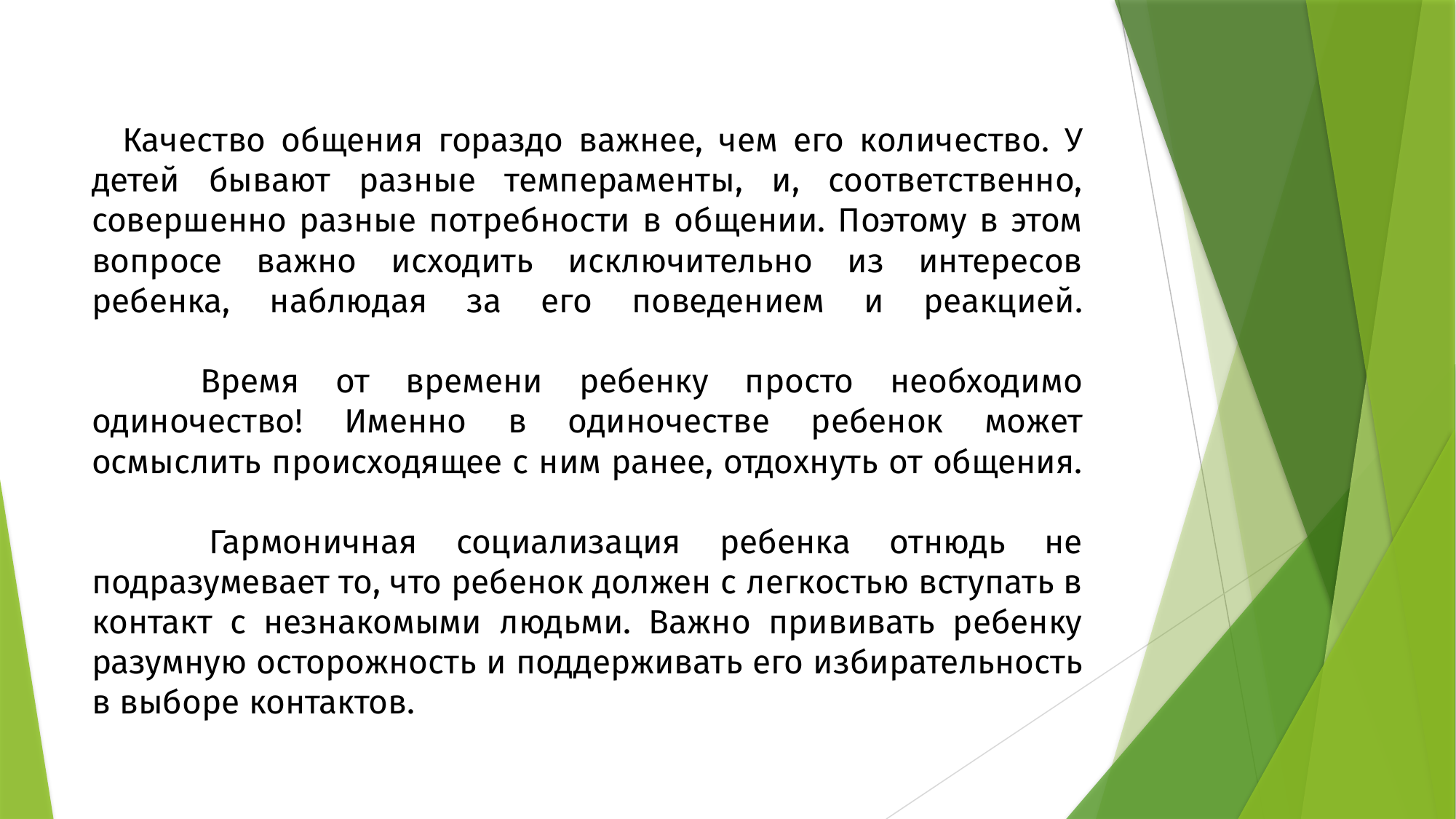

# Качество общения гораздо важнее, чем его количество. У детей бывают разные темпераменты, и, соответственно, совершенно разные потребности в общении. Поэтому в этом вопросе важно исходить исключительно из интересов ребенка, наблюдая за его поведением и реакцией. Время от времени ребенку просто необходимо одиночество! Именно в одиночестве ребенок может осмыслить происходящее с ним ранее, отдохнуть от общения. Гармоничная социализация ребенка отнюдь не подразумевает то, что ребенок должен с легкостью вступать в контакт с незнакомыми людьми. Важно прививать ребенку разумную осторожность и поддерживать его избирательность в выборе контактов.